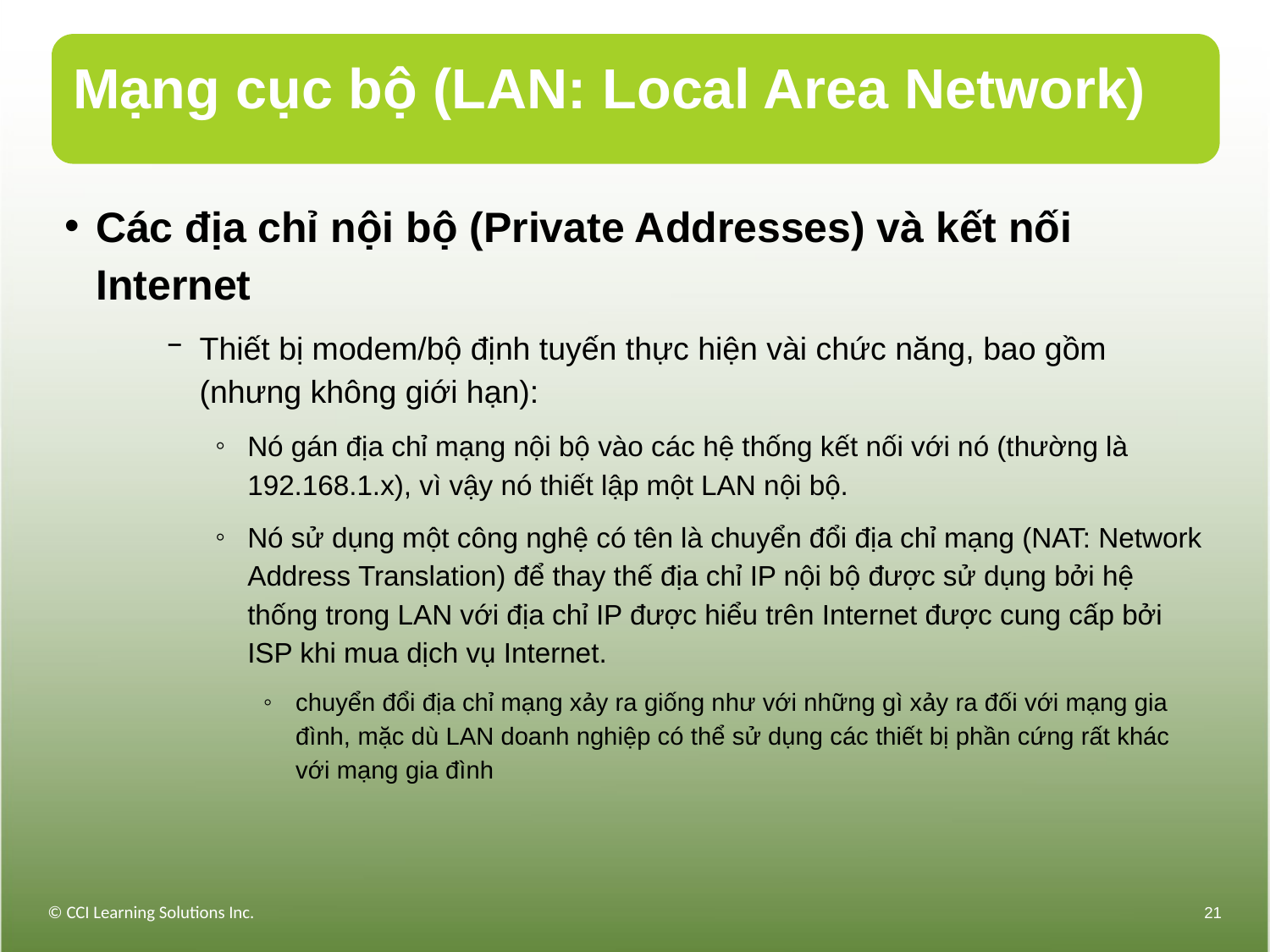

# Mạng cục bộ (LAN: Local Area Network)
Các địa chỉ nội bộ (Private Addresses) và kết nối Internet
Thiết bị modem/bộ định tuyến thực hiện vài chức năng, bao gồm (nhưng không giới hạn):
Nó gán địa chỉ mạng nội bộ vào các hệ thống kết nối với nó (thường là 192.168.1.x), vì vậy nó thiết lập một LAN nội bộ.
Nó sử dụng một công nghệ có tên là chuyển đổi địa chỉ mạng (NAT: Network Address Translation) để thay thế địa chỉ IP nội bộ được sử dụng bởi hệ thống trong LAN với địa chỉ IP được hiểu trên Internet được cung cấp bởi ISP khi mua dịch vụ Internet.
chuyển đổi địa chỉ mạng xảy ra giống như với những gì xảy ra đối với mạng gia đình, mặc dù LAN doanh nghiệp có thể sử dụng các thiết bị phần cứng rất khác với mạng gia đình

© CCI Learning Solutions Inc.
21